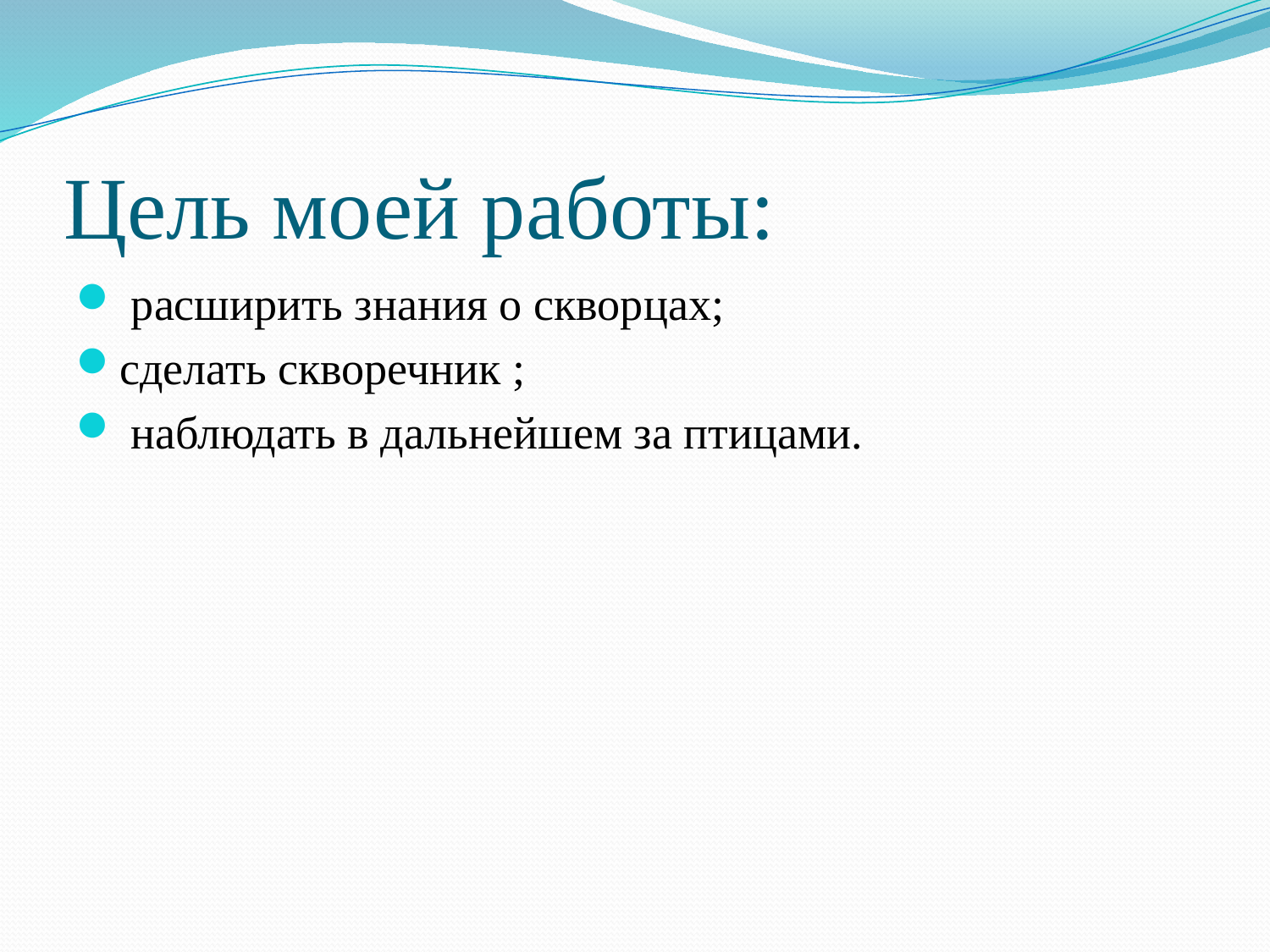

# Цель моей работы:
 расширить знания о скворцах;
сделать скворечник ;
 наблюдать в дальнейшем за птицами.